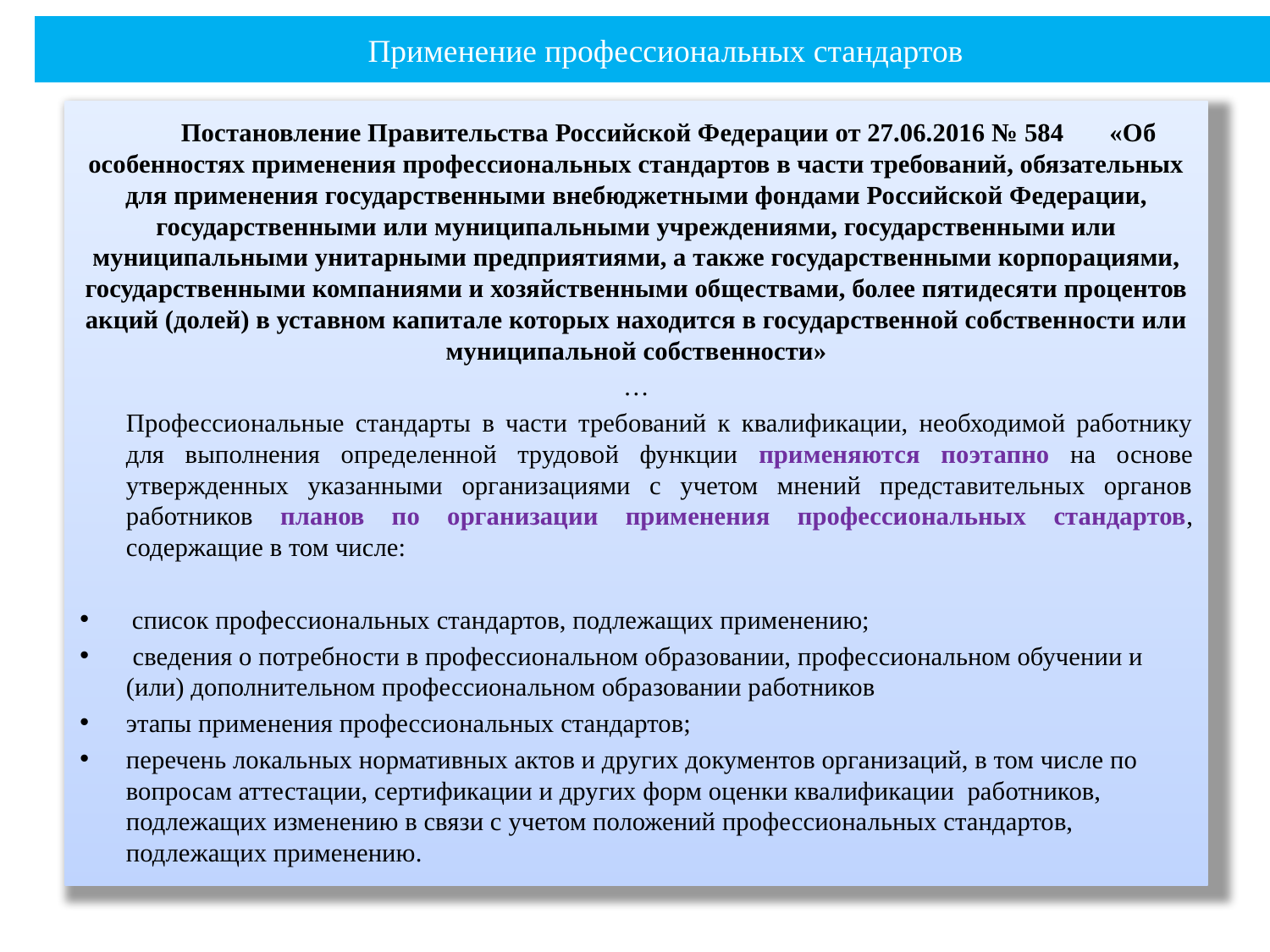

Применение профессиональных стандартов
	 Постановление Правительства Российской Федерации от 27.06.2016 № 584       «Об особенностях применения профессиональных стандартов в части требований, обязательных для применения государственными внебюджетными фондами Российской Федерации, государственными или муниципальными учреждениями, государственными или муниципальными унитарными предприятиями, а также государственными корпорациями, государственными компаниями и хозяйственными обществами, более пятидесяти процентов акций (долей) в уставном капитале которых находится в государственной собственности или муниципальной собственности»
…
	Профессиональные стандарты в части требований к квалификации, необходимой работнику для выполнения определенной трудовой функции применяются поэтапно на основе утвержденных указанными организациями с учетом мнений представительных органов работников планов по организации применения профессиональных стандартов, содержащие в том числе:

 список профессиональных стандартов, подлежащих применению;
 сведения о потребности в профессиональном образовании, профессиональном обучении и (или) дополнительном профессиональном образовании работников
этапы применения профессиональных стандартов;
перечень локальных нормативных актов и других документов организаций, в том числе по вопросам аттестации, сертификации и других форм оценки квалификации  работников, подлежащих изменению в связи с учетом положений профессиональных стандартов, подлежащих применению.